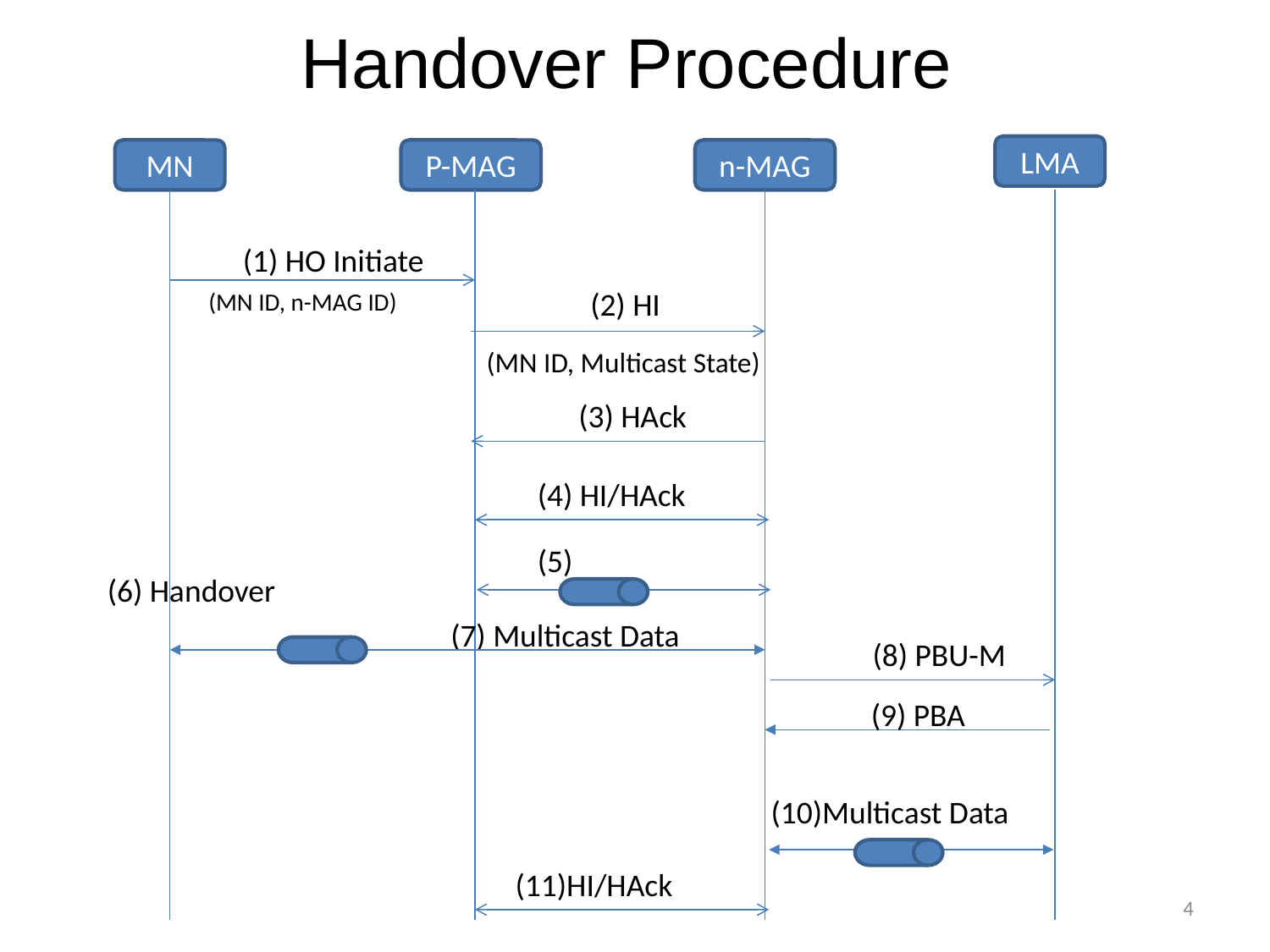

# Handover Procedure
LMA
MN
P-MAG
n-MAG
(1) HO Initiate
(2) HI
(MN ID, n-MAG ID)
(MN ID, Multicast State)
(3) HAck
(4) HI/HAck
(5)
(6) Handover

(7) Multicast Data
(8) PBU-M

(9) PBA
(10)Multicast Data

(11)HI/HAck
4